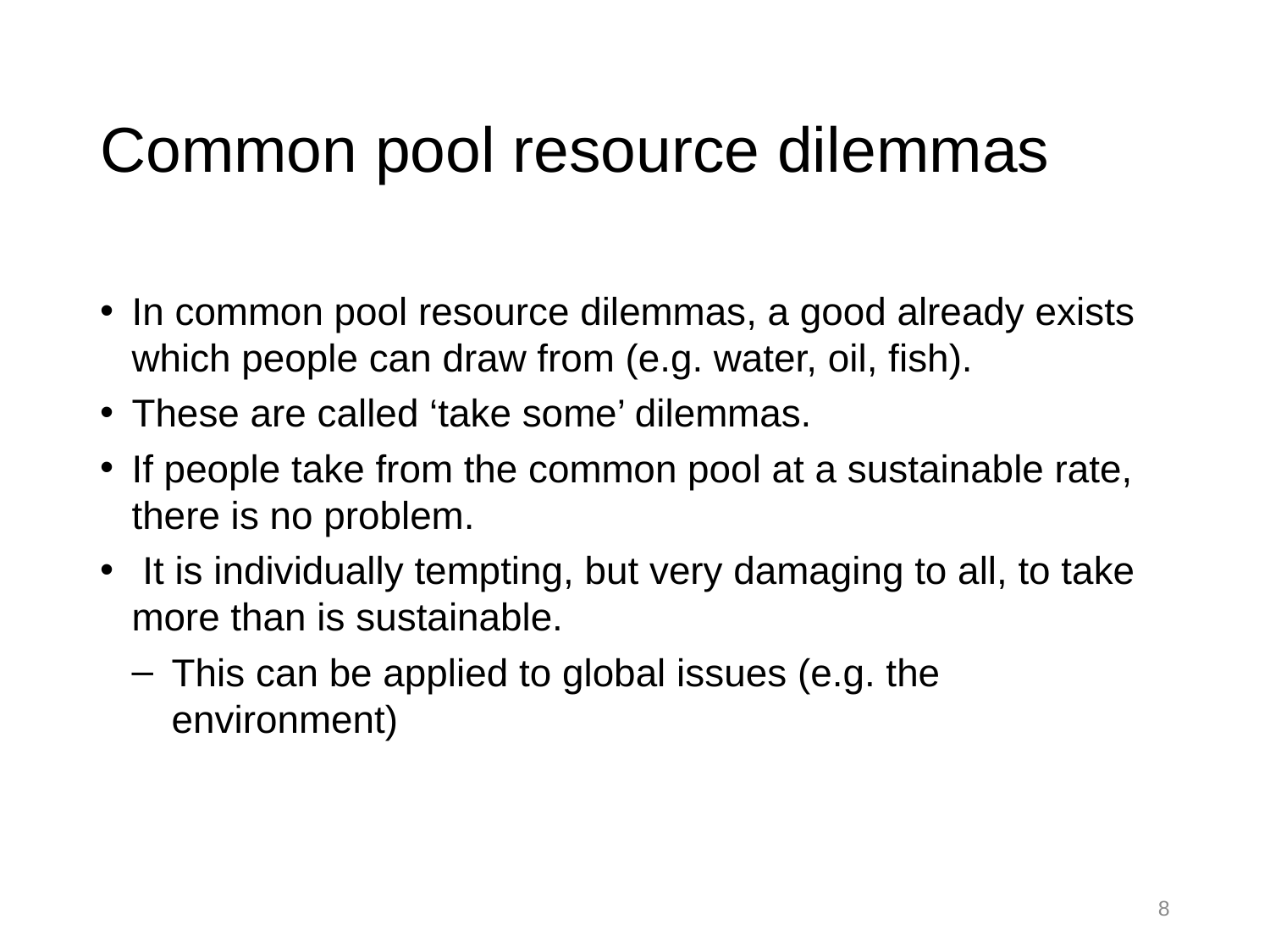

# Common pool resource dilemmas
In common pool resource dilemmas, a good already exists which people can draw from (e.g. water, oil, fish).
These are called ‘take some’ dilemmas.
If people take from the common pool at a sustainable rate, there is no problem.
 It is individually tempting, but very damaging to all, to take more than is sustainable.
This can be applied to global issues (e.g. the environment)
8